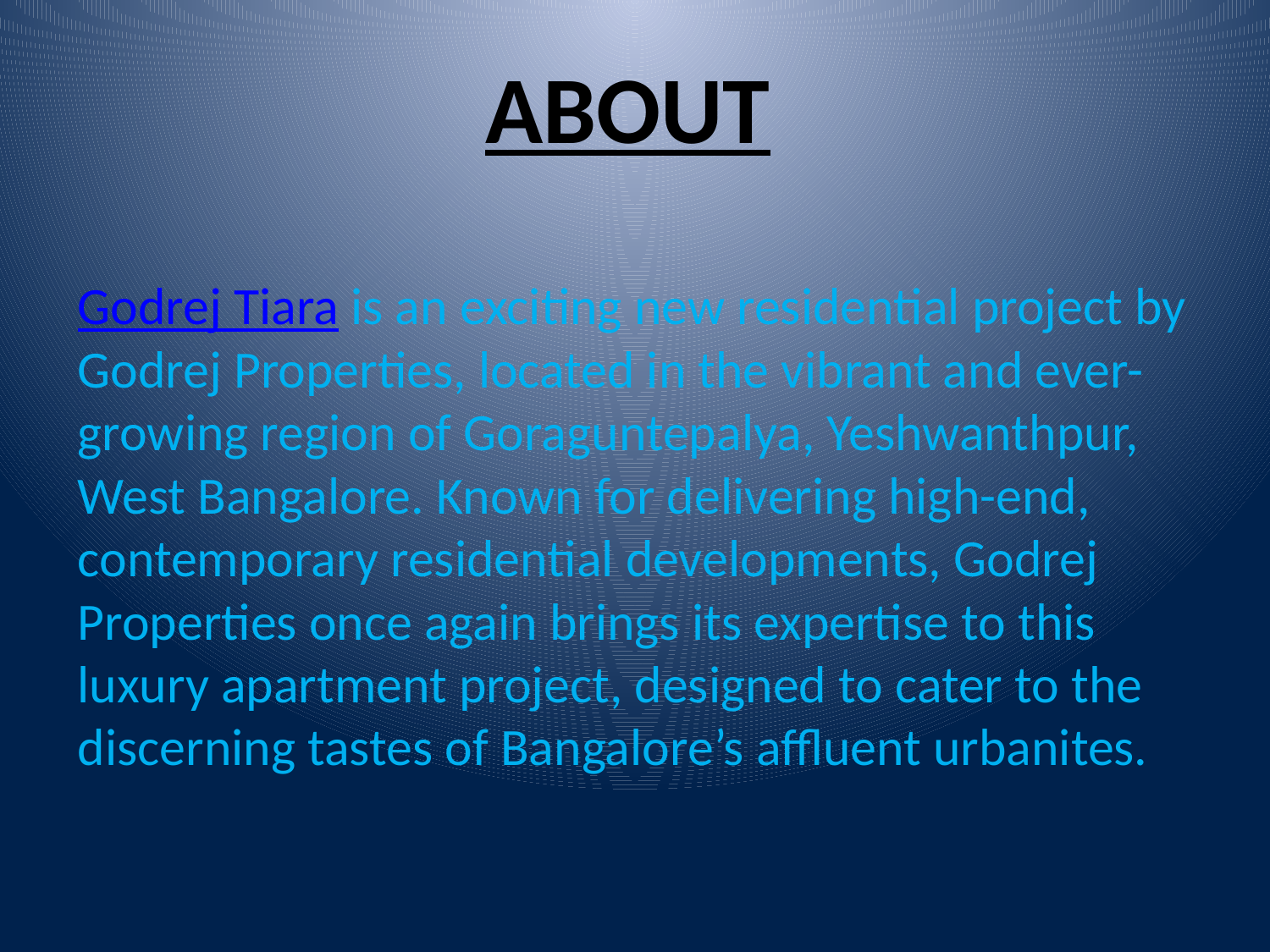

# ABOUT
Godrej Tiara is an exciting new residential project by Godrej Properties, located in the vibrant and ever-growing region of Goraguntepalya, Yeshwanthpur, West Bangalore. Known for delivering high-end, contemporary residential developments, Godrej Properties once again brings its expertise to this luxury apartment project, designed to cater to the discerning tastes of Bangalore’s affluent urbanites.